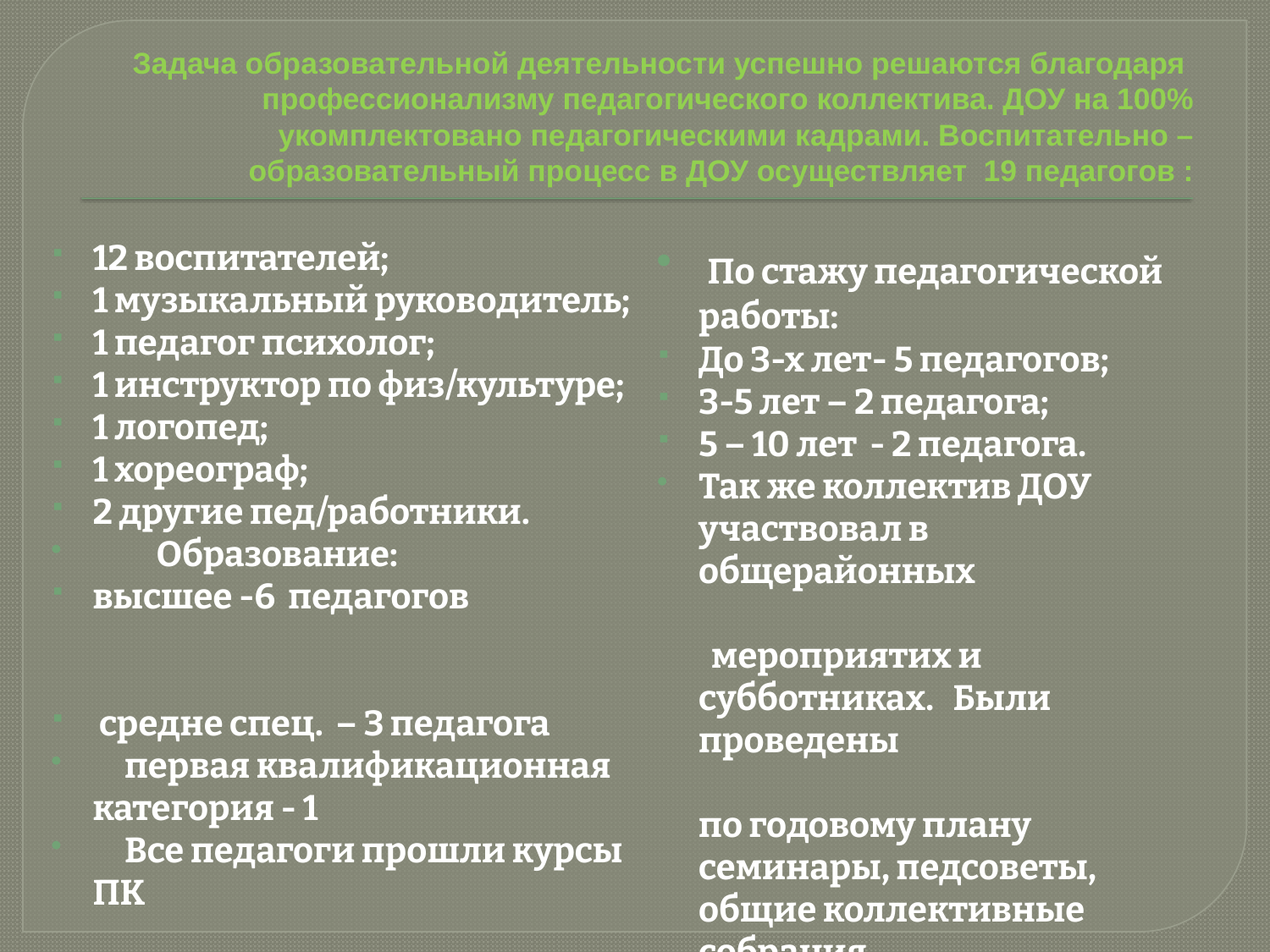

# Задача образовательной деятельности успешно решаются благодаря  профессионализму педагогического коллектива. ДОУ на 100% укомплектовано педагогическими кадрами. Воспитательно – образовательный процесс в ДОУ осуществляет  19 педагогов :
12 воспитателей;
1 музыкальный руководитель;
1 педагог психолог;
1 инструктор по физ/культуре;
1 логопед;
1 хореограф;
2 другие пед/работники.
          Образование:
высшее -6  педагогов
 средне спец.  – 3 педагога
     первая квалификационная категория - 1
     Все педагоги прошли курсы ПК
 По стажу педагогической работы:
До 3-х лет- 5 педагогов;
3-5 лет – 2 педагога;
5 – 10 лет  - 2 педагога.
Так же коллектив ДОУ участвовал в общерайонных                                                                                                                    мероприятих и субботниках.   Были проведены                                                                                                                       по годовому плану семинары, педсоветы, общие коллективные собрания.